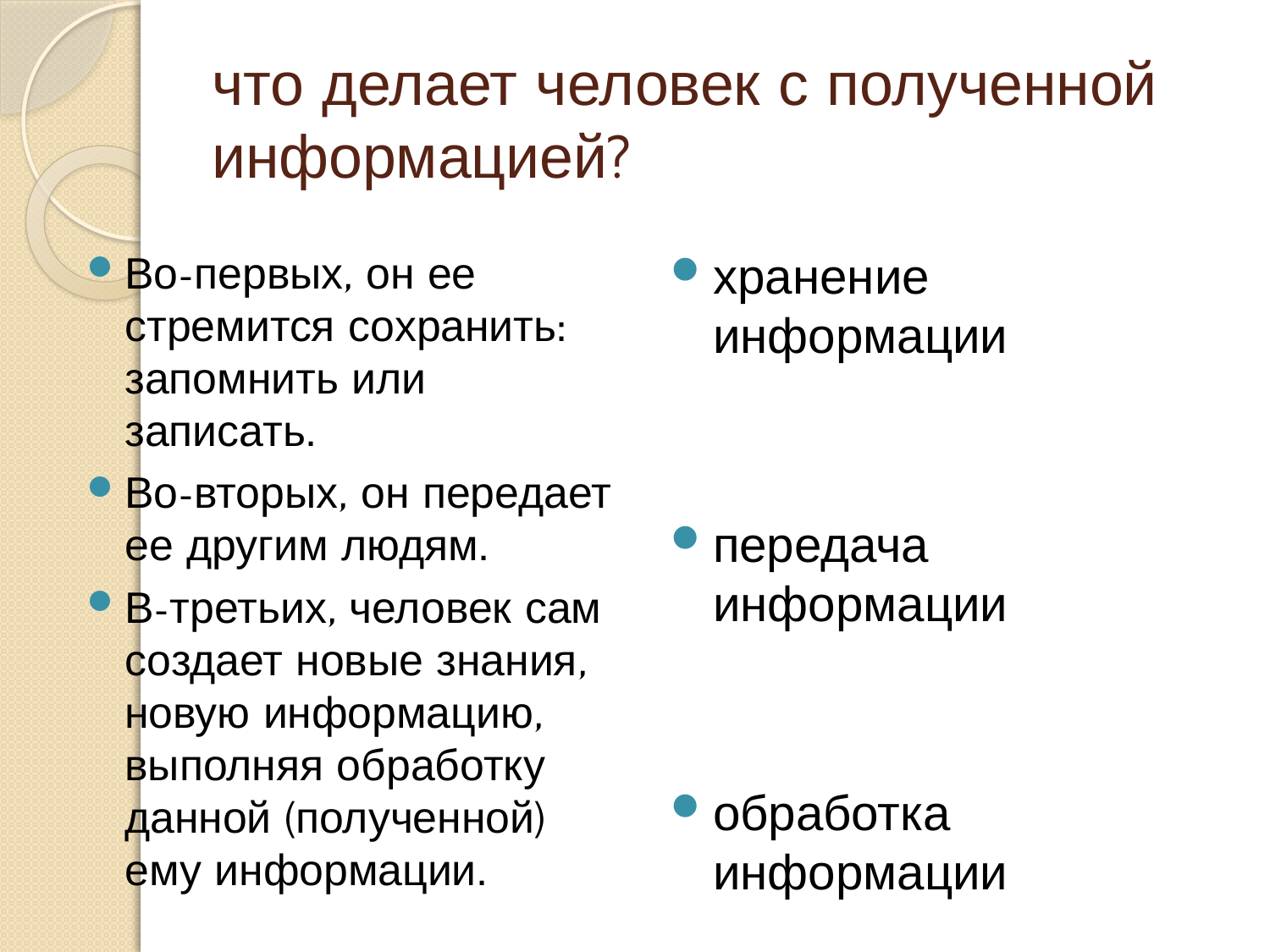

# что делает человек с полученной информацией?
Во-первых, он ее стремится сохранить: запомнить или записать.
Во-вторых, он передает ее другим людям.
В-третьих, человек сам создает новые знания, новую информацию, выполняя обработку данной (полученной) ему информации.
хранение информации

передача информации

обработка информации